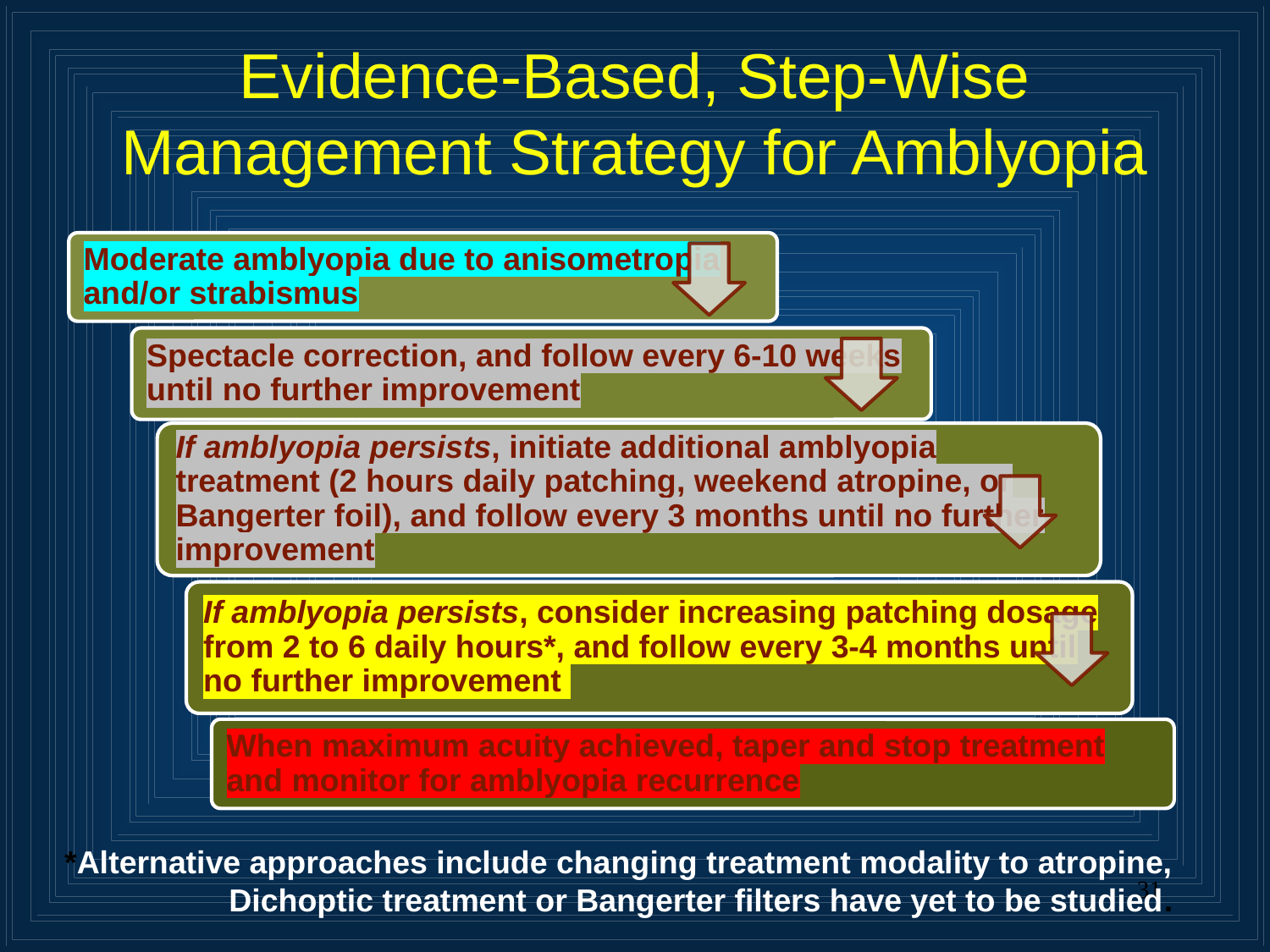

# Evidence-Based, Step-Wise Management Strategy for Amblyopia
Moderate amblyopia due to anisometropia and/or strabismus
Spectacle correction, and follow every 6-10 weeks until no further improvement
If amblyopia persists, initiate additional amblyopia treatment (2 hours daily patching, weekend atropine, or Bangerter foil), and follow every 3 months until no further improvement
If amblyopia persists, consider increasing patching dosage from 2 to 6 daily hours*, and follow every 3-4 months until no further improvement
When maximum acuity achieved, taper and stop treatment and monitor for amblyopia recurrence

*Alternative approaches include changing treatment modality to atropine, Dichoptic treatment or Bangerter filters have yet to be studied.
31